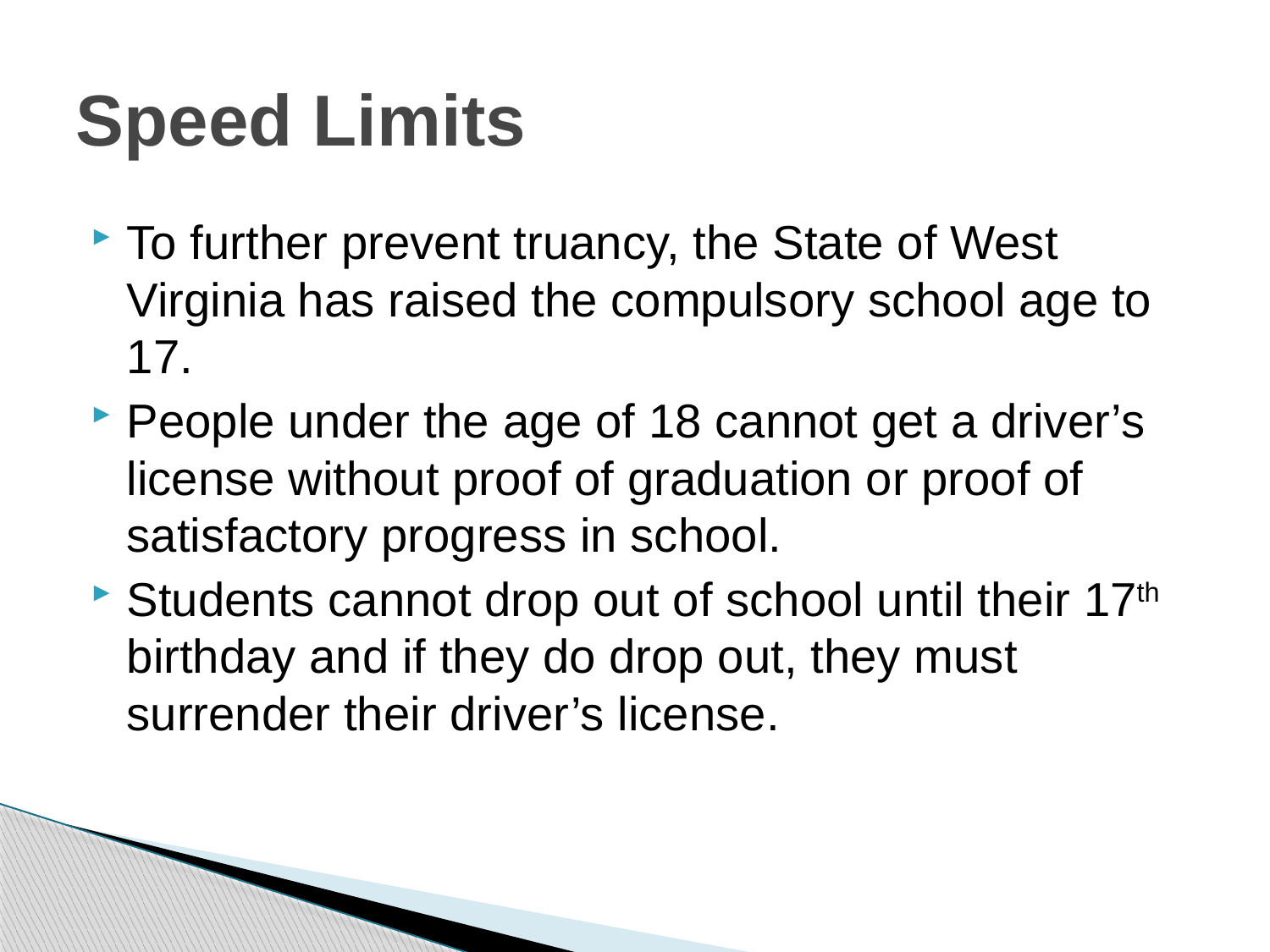

# Speed Limits
To further prevent truancy, the State of West Virginia has raised the compulsory school age to 17.
People under the age of 18 cannot get a driver’s license without proof of graduation or proof of satisfactory progress in school.
Students cannot drop out of school until their 17th birthday and if they do drop out, they must surrender their driver’s license.